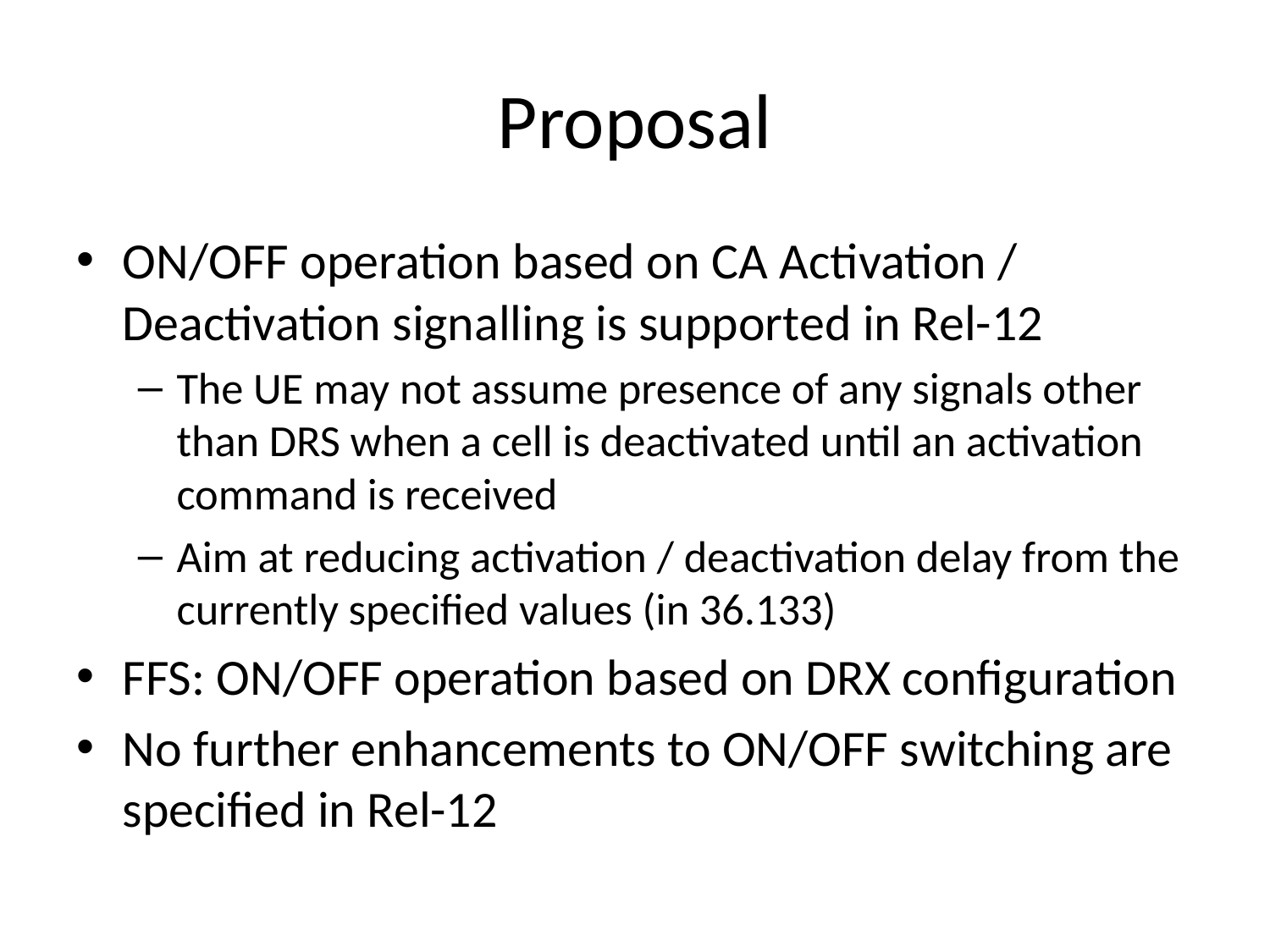

# Proposal
ON/OFF operation based on CA Activation / Deactivation signalling is supported in Rel-12
The UE may not assume presence of any signals other than DRS when a cell is deactivated until an activation command is received
Aim at reducing activation / deactivation delay from the currently specified values (in 36.133)
FFS: ON/OFF operation based on DRX configuration
No further enhancements to ON/OFF switching are specified in Rel-12